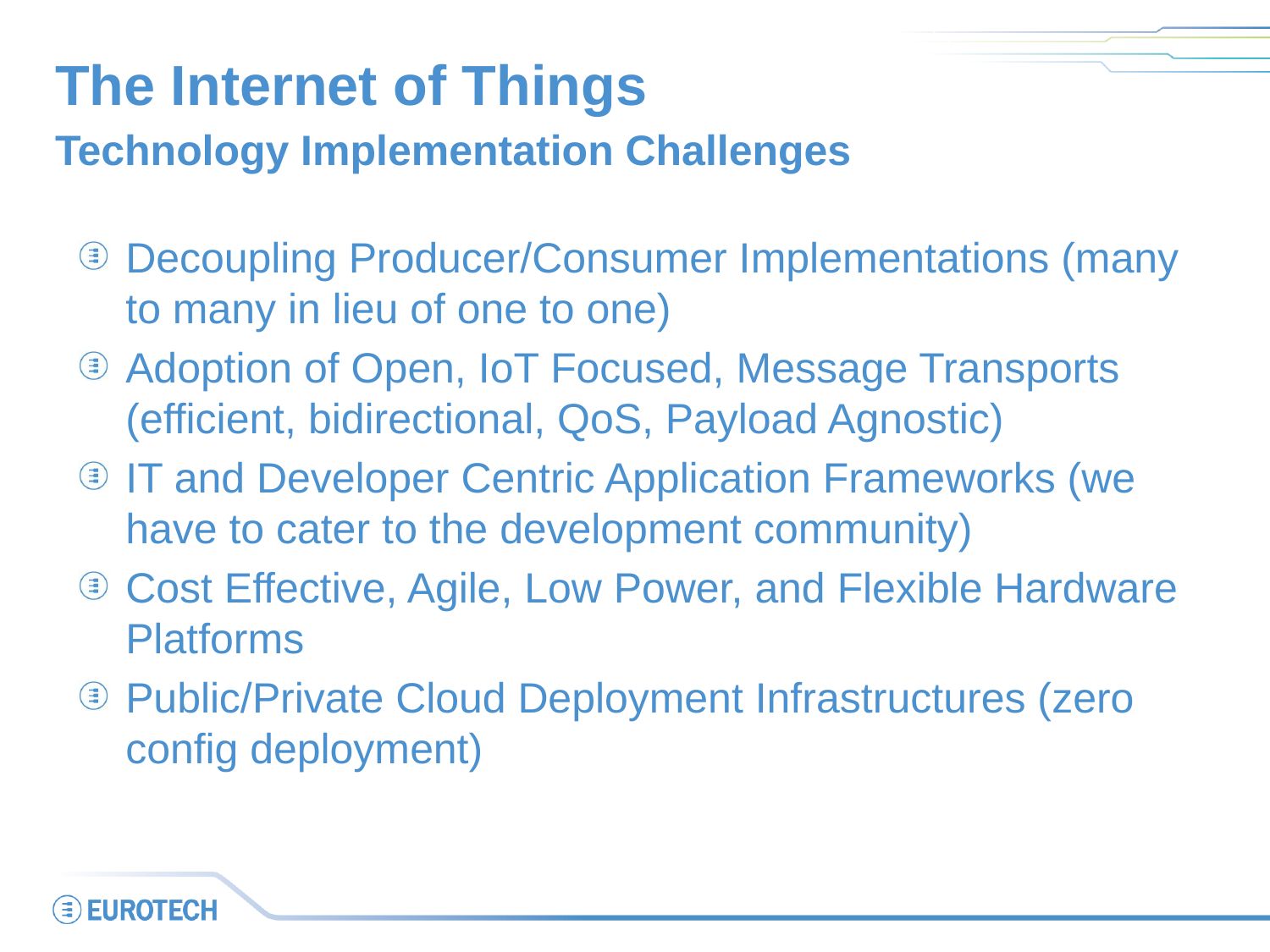

The Internet of Things
Technology Implementation Challenges
Decoupling Producer/Consumer Implementations (many to many in lieu of one to one)
Adoption of Open, IoT Focused, Message Transports (efficient, bidirectional, QoS, Payload Agnostic)
IT and Developer Centric Application Frameworks (we have to cater to the development community)
Cost Effective, Agile, Low Power, and Flexible Hardware Platforms
Public/Private Cloud Deployment Infrastructures (zero config deployment)